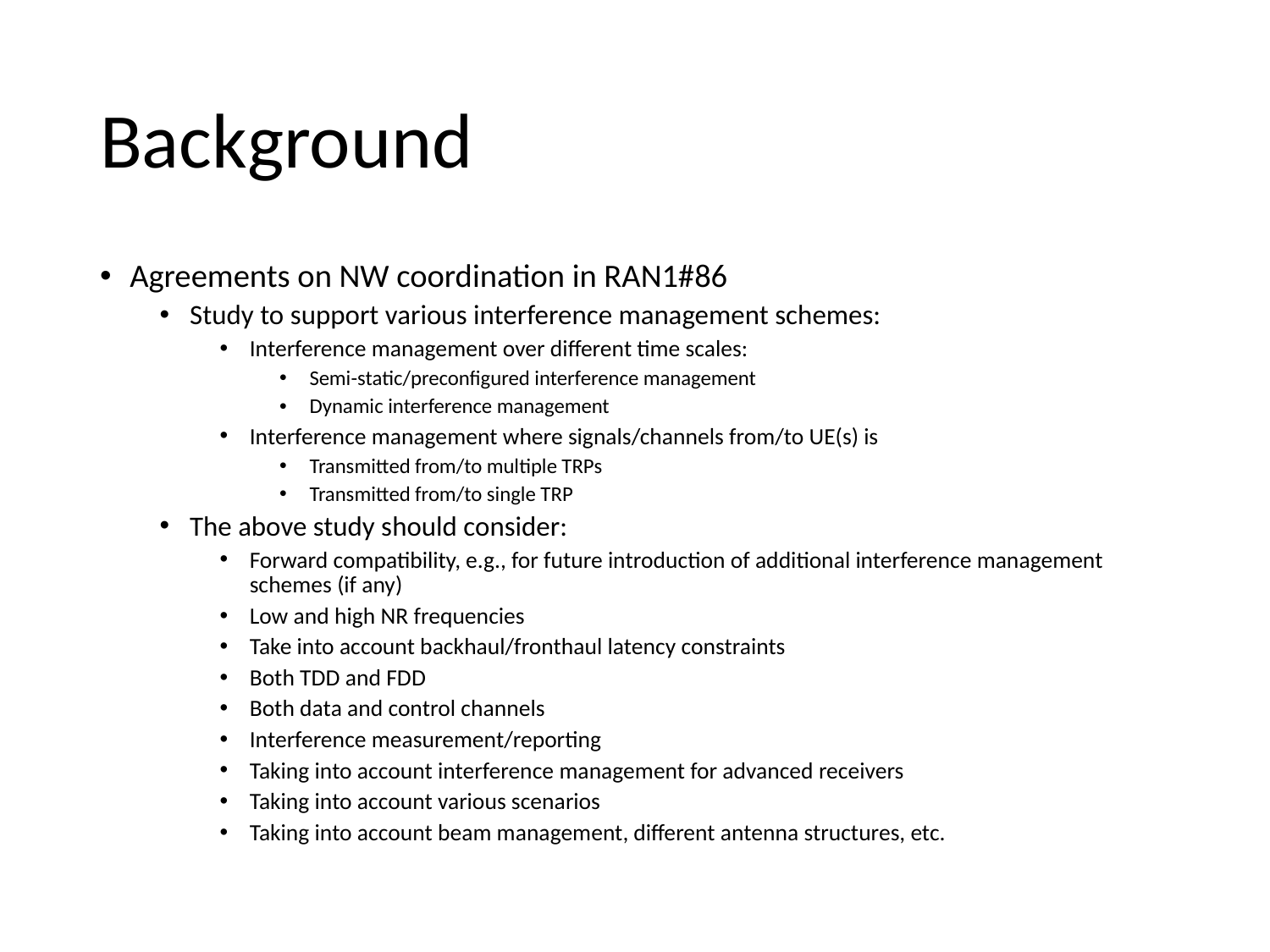

# Background
Agreements on NW coordination in RAN1#86
Study to support various interference management schemes:
Interference management over different time scales:
Semi-static/preconfigured interference management
Dynamic interference management
Interference management where signals/channels from/to UE(s) is
Transmitted from/to multiple TRPs
Transmitted from/to single TRP
The above study should consider:
Forward compatibility, e.g., for future introduction of additional interference management schemes (if any)
Low and high NR frequencies
Take into account backhaul/fronthaul latency constraints
Both TDD and FDD
Both data and control channels
Interference measurement/reporting
Taking into account interference management for advanced receivers
Taking into account various scenarios
Taking into account beam management, different antenna structures, etc.